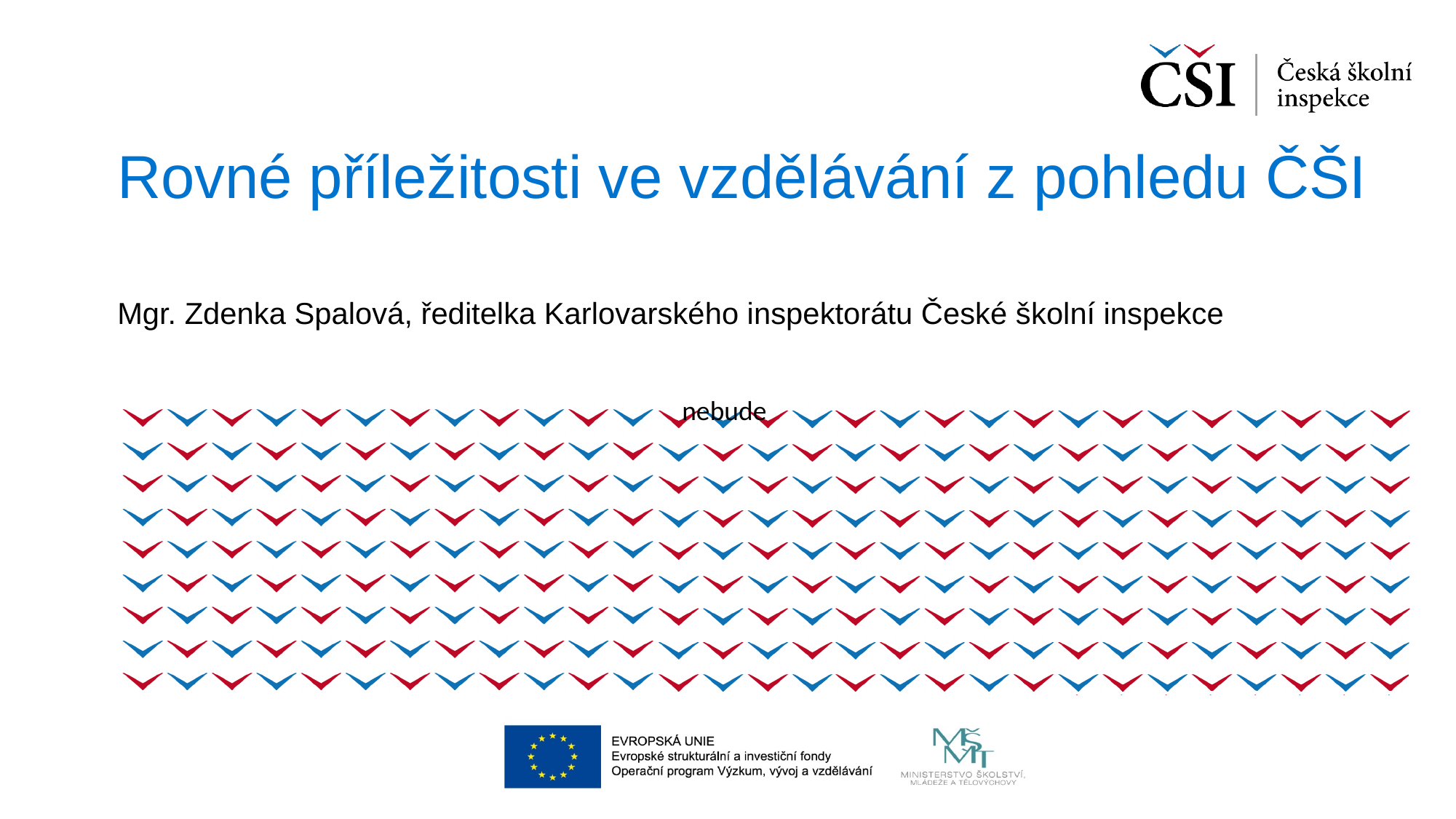

# Rovné příležitosti ve vzdělávání z pohledu ČŠI
Mgr. Zdenka Spalová, ředitelka Karlovarského inspektorátu České školní inspekce
nebude